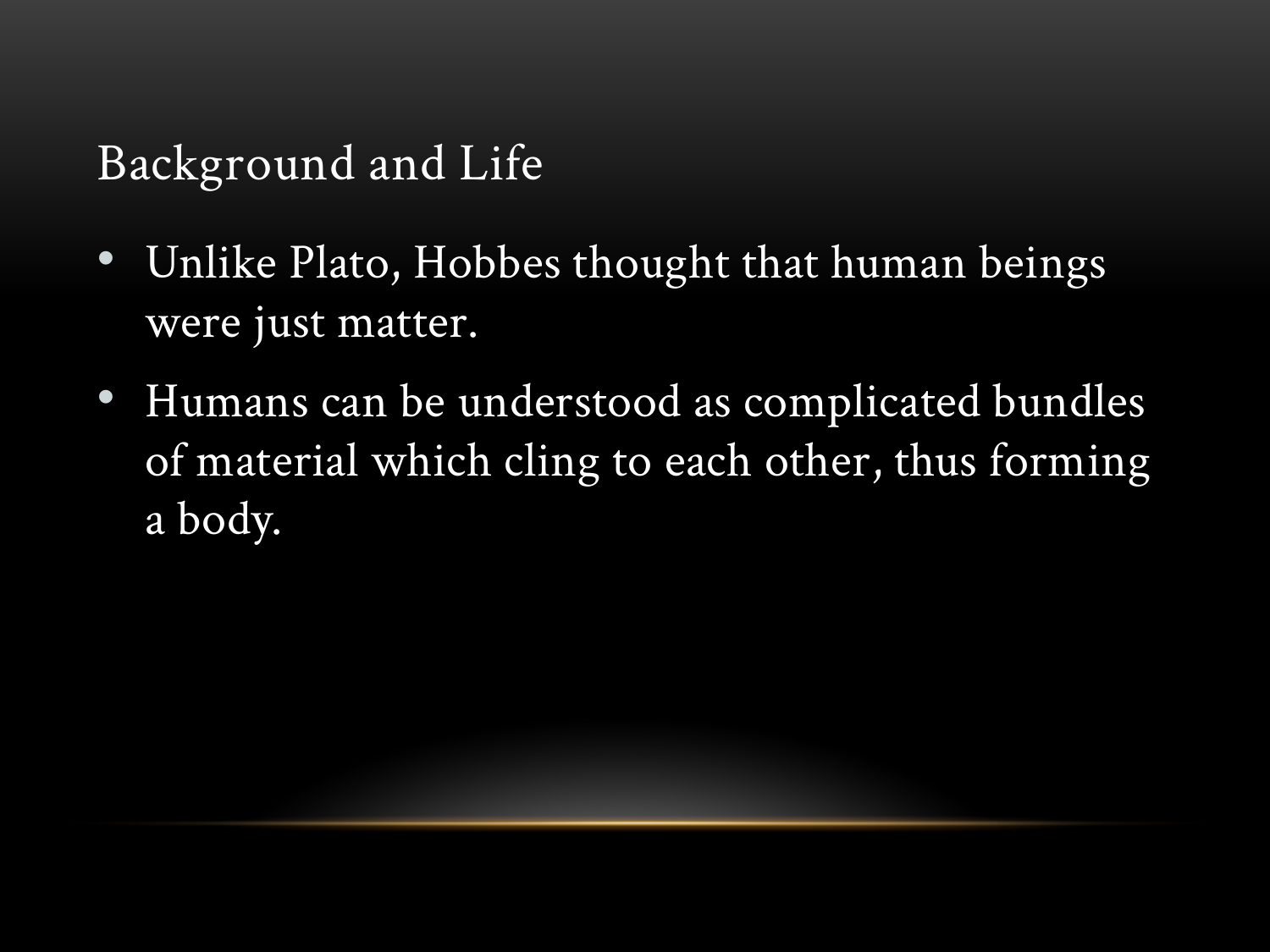

# Background and Life
Unlike Plato, Hobbes thought that human beings were just matter.
Humans can be understood as complicated bundles of material which cling to each other, thus forming a body.